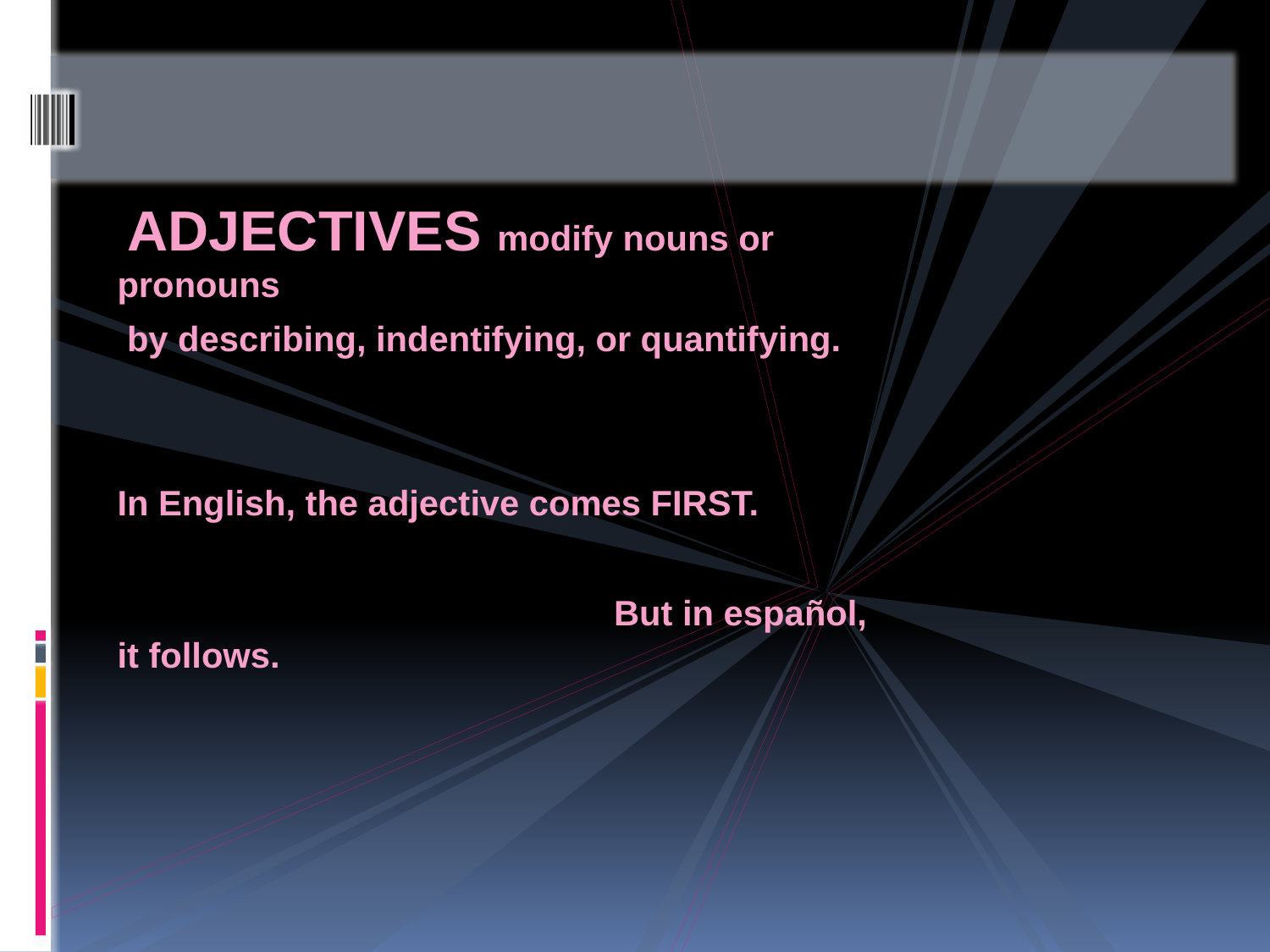

ADJECTIVES modify nouns or pronouns
 by describing, indentifying, or quantifying.

In English, the adjective comes FIRST.

                                                   But in español, it follows.